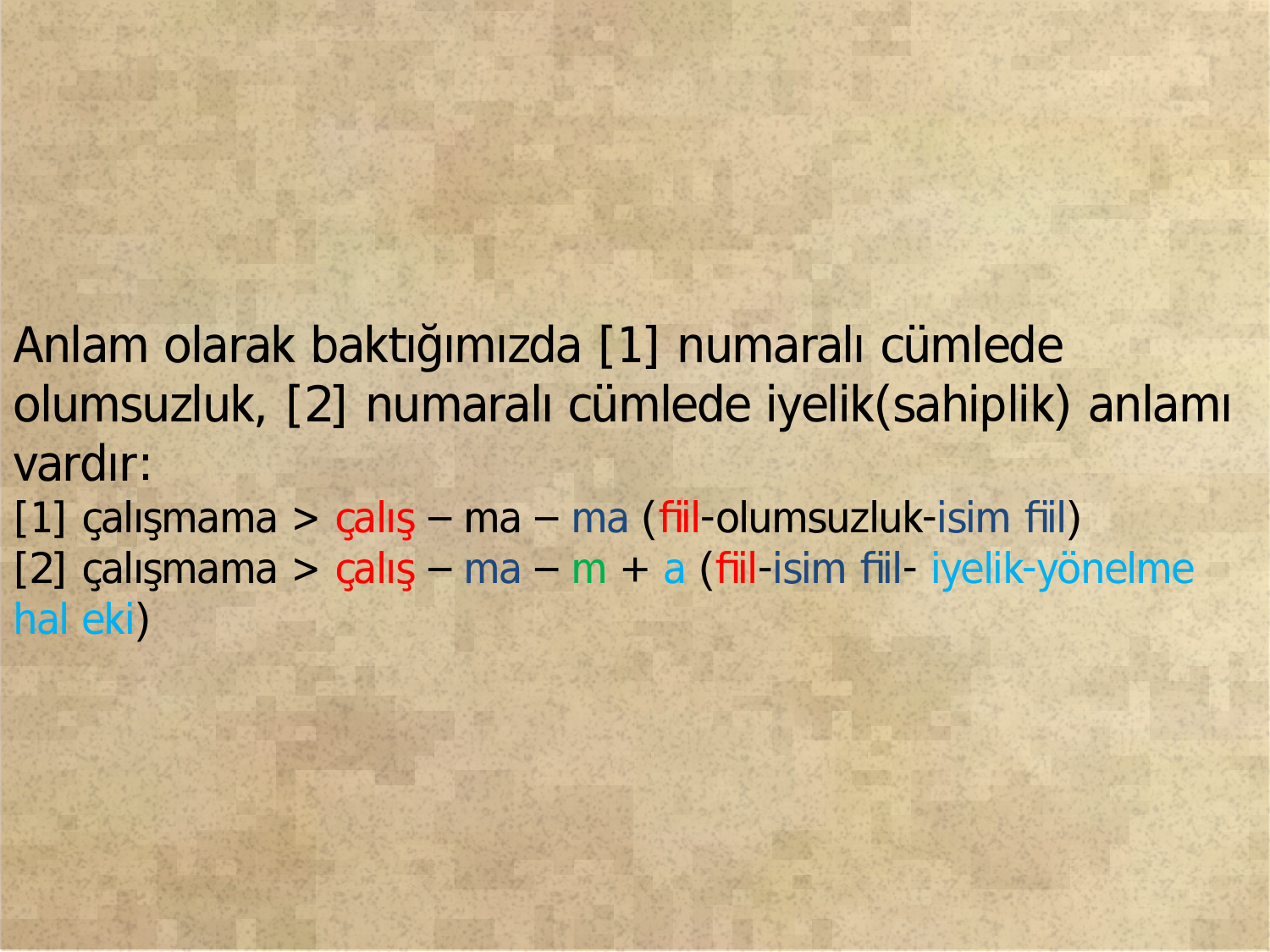

Anlam olarak baktığımızda [1] numaralı cümlede olumsuzluk, [2] numaralı cümlede iyelik(sahiplik) anlamı vardır:
[1] çalışmama > çalış – ma – ma (fiil-olumsuzluk-isim fiil)
[2] çalışmama > çalış – ma – m + a (fiil-isim fiil- iyelik-yönelme hal eki)